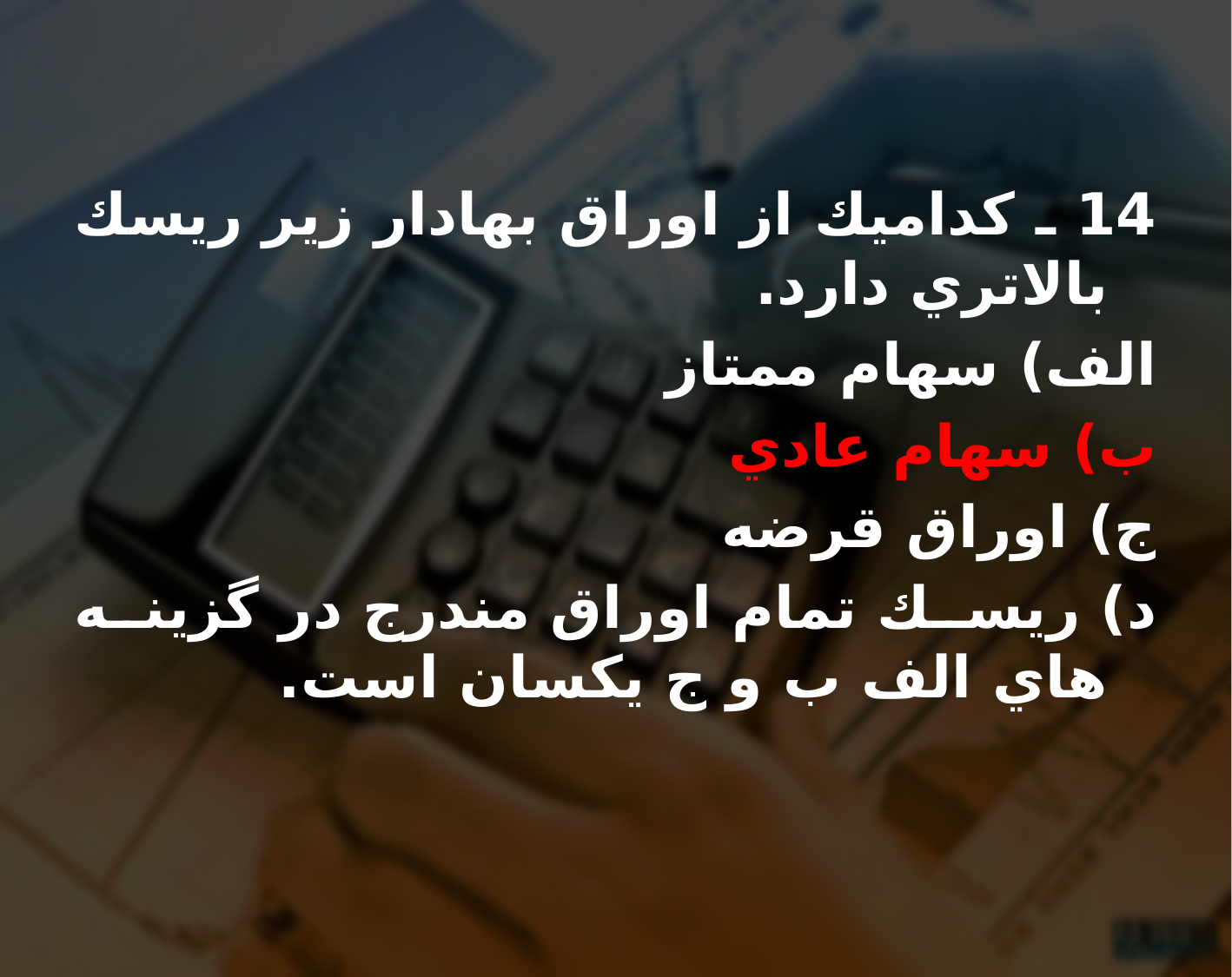

14 ـ كداميك از اوراق بهادار زير ريسك بالاتري دارد.
الف) سهام ممتاز
ب) سهام عادي
ج) اوراق قرضه
د) ريسك تمام اوراق مندرج در گزينه هاي الف ب و ج يكسان است.